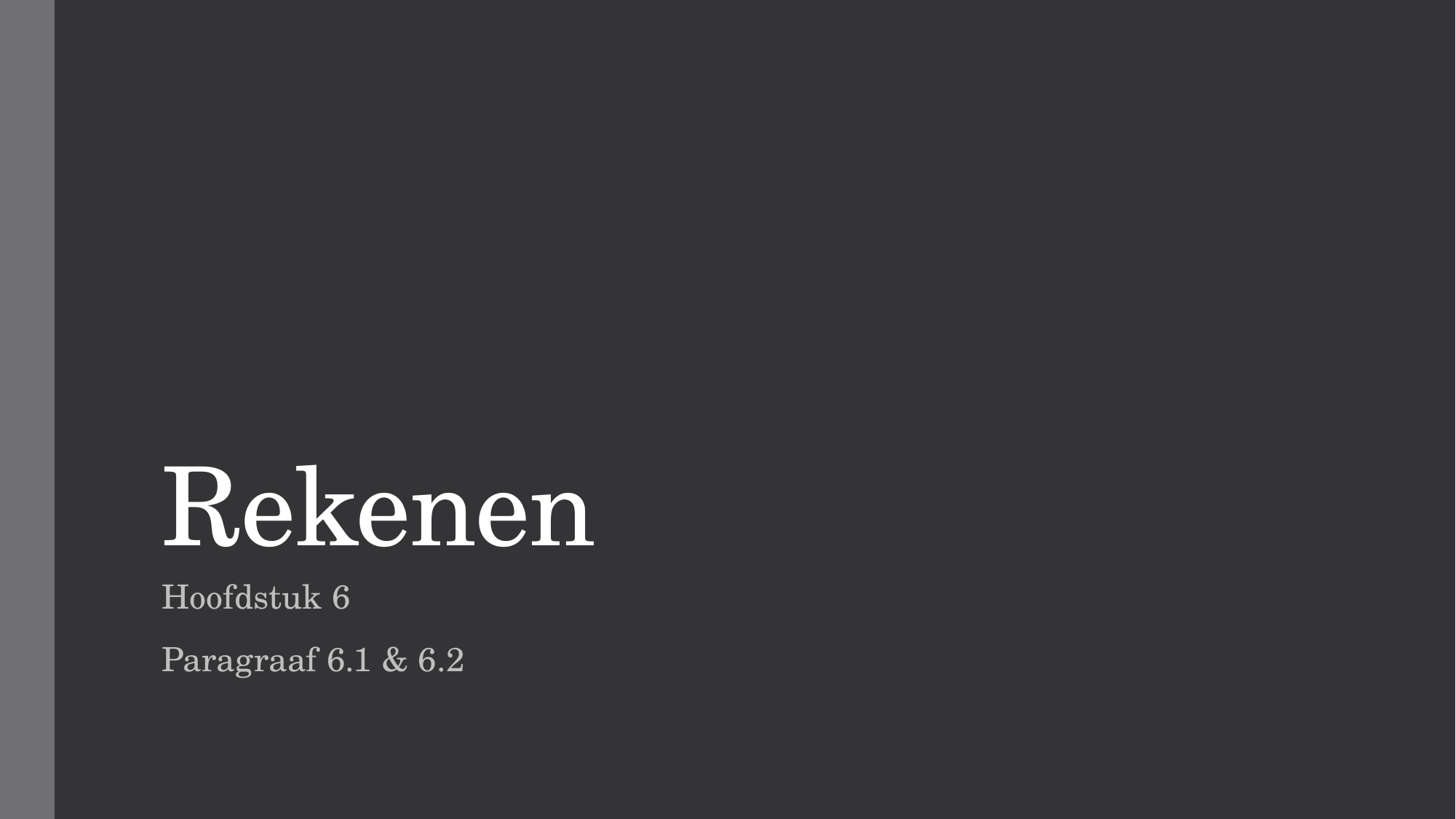

# Rekenen
Hoofdstuk 6
Paragraaf 6.1 & 6.2